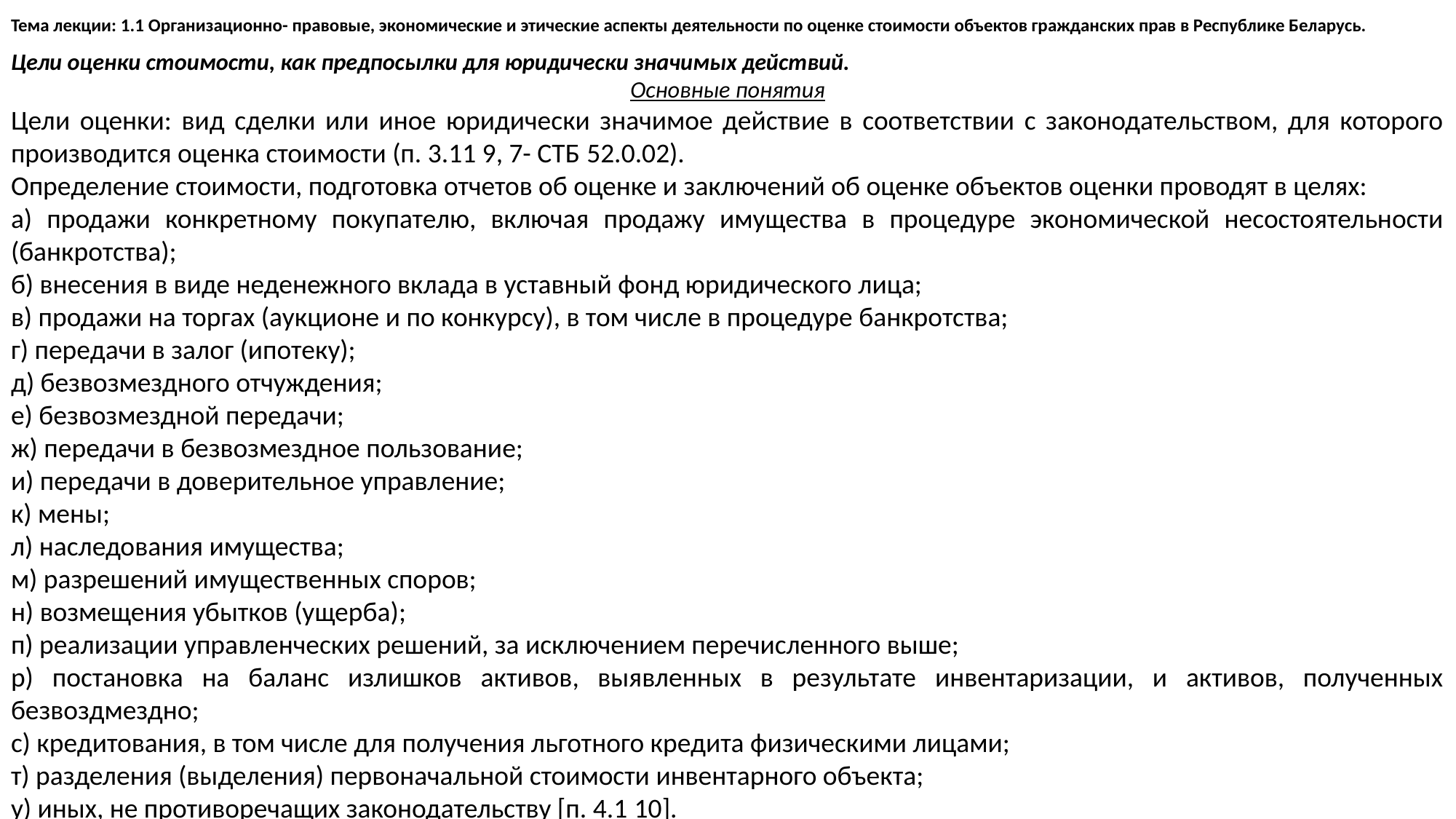

Тема лекции: 1.1 Организационно- правовые, экономические и этические аспекты деятельности по оценке стоимости объектов гражданских прав в Республике Беларусь.
Цели оценки стоимости, как предпосылки для юридически значимых действий.
Основные понятия
Цели оценки: вид сделки или иное юридически значимое действие в соответствии с законодательством, для которого производится оценка стоимости (п. 3.11 9, 7- СТБ 52.0.02).
Определение стоимости, подготовка отчетов об оценке и заключений об оценке объектов оценки проводят в целях:
а) продажи конкретному покупателю, включая продажу имущества в процедуре экономической несостоятельности (банкротства);
б) внесения в виде неденежного вклада в уставный фонд юридического лица;
в) продажи на торгах (аукционе и по конкурсу), в том числе в процедуре банкротства;
г) передачи в залог (ипотеку);
д) безвозмездного отчуждения;
е) безвозмездной передачи;
ж) передачи в безвозмездное пользование;
и) передачи в доверительное управление;
к) мены;
л) наследования имущества;
м) разрешений имущественных споров;
н) возмещения убытков (ущерба);
п) реализации управленческих решений, за исключением перечисленного выше;
р) постановка на баланс излишков активов, выявленных в результате инвентаризации, и активов, полученных безвоздмездно;
c) кредитования, в том числе для получения льготного кредита физическими лицами;
т) разделения (выделения) первоначальной стоимости инвентарного объекта;
у) иных, не противоречащих законодательству [п. 4.1 10].